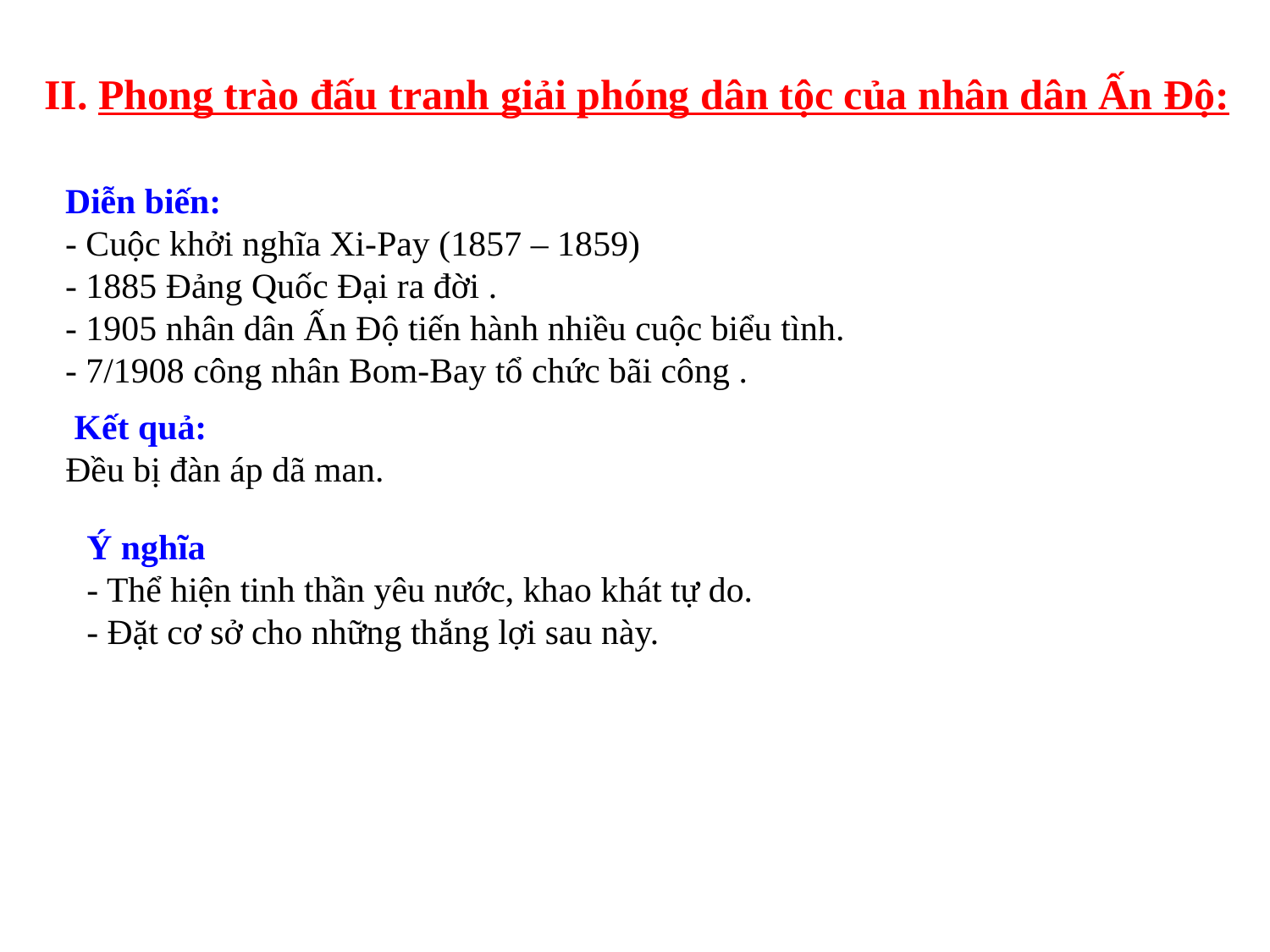

II. Phong trào đấu tranh giải phóng dân tộc của nhân dân Ấn Độ:
Diễn biến:
- Cuộc khởi nghĩa Xi-Pay (1857 – 1859)
- 1885 Đảng Quốc Đại ra đời .
- 1905 nhân dân Ấn Độ tiến hành nhiều cuộc biểu tình.
- 7/1908 công nhân Bom-Bay tổ chức bãi công .
 Kết quả:
Đều bị đàn áp dã man.
Ý nghĩa
- Thể hiện tinh thần yêu nước, khao khát tự do.
- Đặt cơ sở cho những thắng lợi sau này.